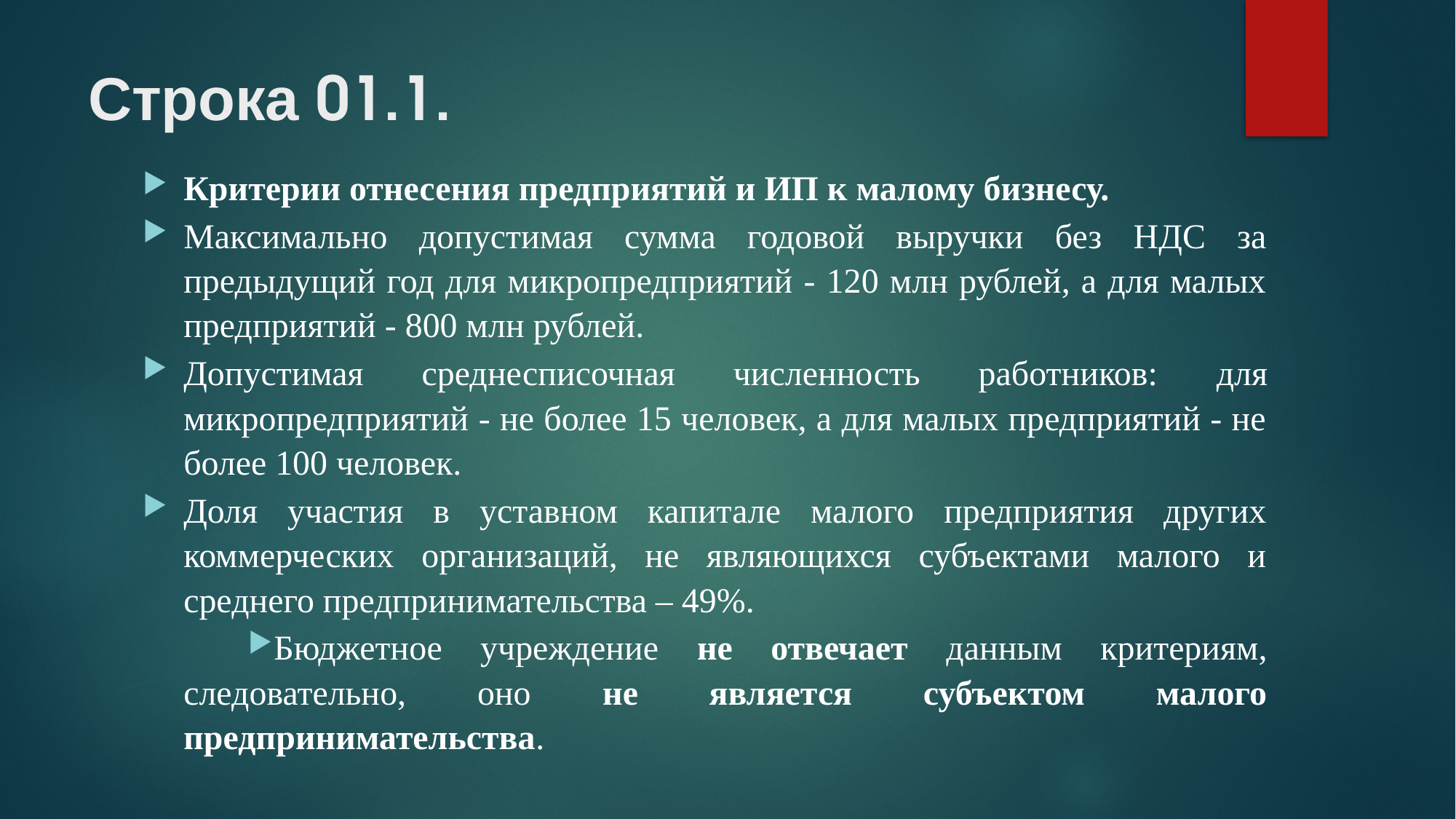

# Строка 01.1.
Критерии отнесения предприятий и ИП к малому бизнесу.
Максимально допустимая сумма годовой выручки без НДС за предыдущий год для микропредприятий - 120 млн рублей, а для малых предприятий - 800 млн рублей.
Допустимая среднесписочная численность работников: для микропредприятий - не более 15 человек, а для малых предприятий - не более 100 человек.
Доля участия в уставном капитале малого предприятия других коммерческих организаций, не являющихся субъектами малого и среднего предпринимательства – 49%.
Бюджетное учреждение не отвечает данным критериям, следовательно, оно не является субъектом малого предпринимательства.